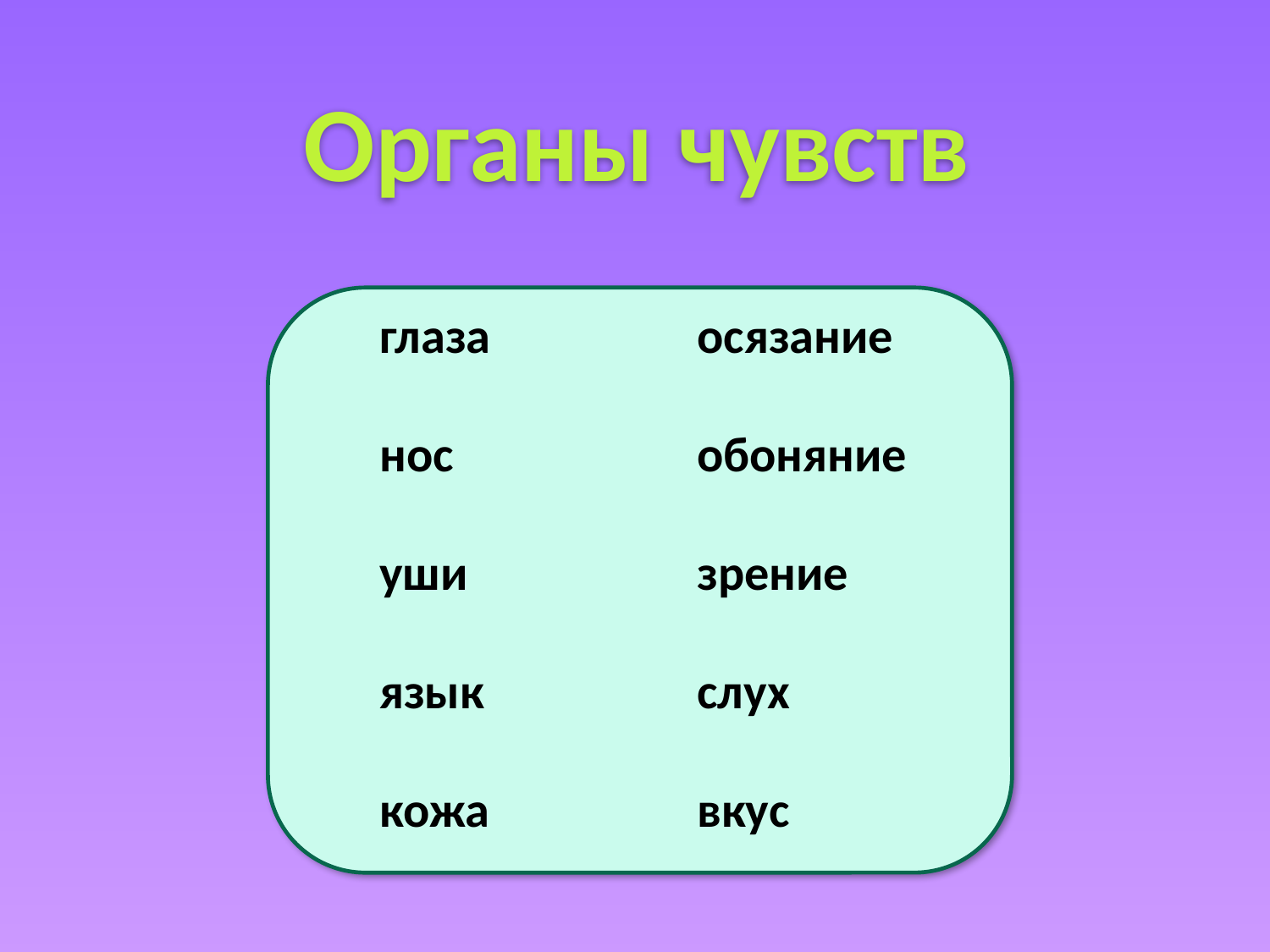

Органы чувств

глаза

нос

уши

язык

кожа
осязание

обоняние

зрение

слух

вкус